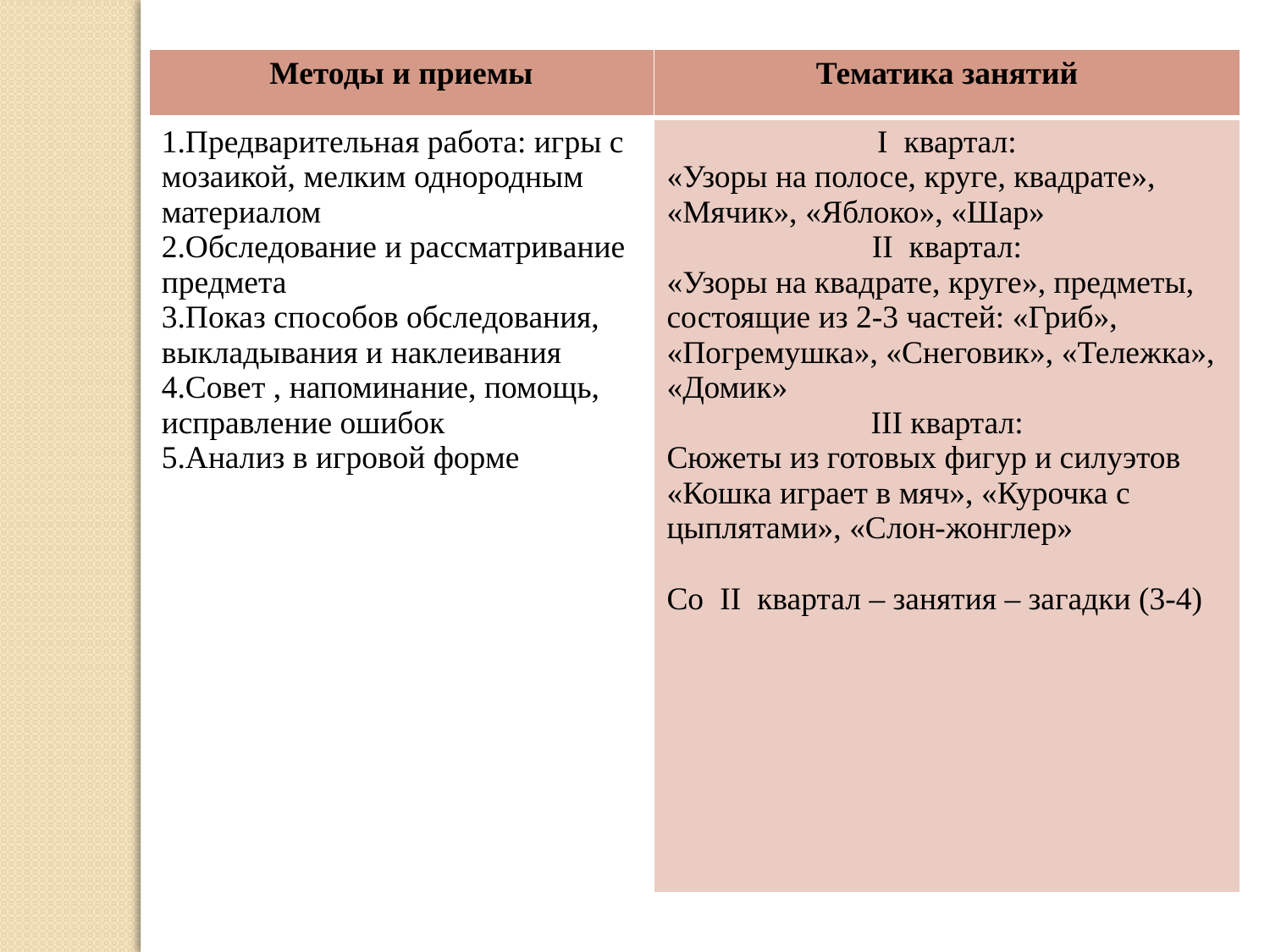

| Методы и приемы | Тематика занятий |
| --- | --- |
| 1.Предварительная работа: игры с мозаикой, мелким однородным материалом 2.Обследование и рассматривание предмета 3.Показ способов обследования, выкладывания и наклеивания 4.Совет , напоминание, помощь, исправление ошибок 5.Анализ в игровой форме | I квартал: «Узоры на полосе, круге, квадрате», «Мячик», «Яблоко», «Шар» II квартал: «Узоры на квадрате, круге», предметы, состоящие из 2-3 частей: «Гриб», «Погремушка», «Снеговик», «Тележка», «Домик» III квартал: Сюжеты из готовых фигур и силуэтов «Кошка играет в мяч», «Курочка с цыплятами», «Слон-жонглер» Со II квартал – занятия – загадки (3-4) |